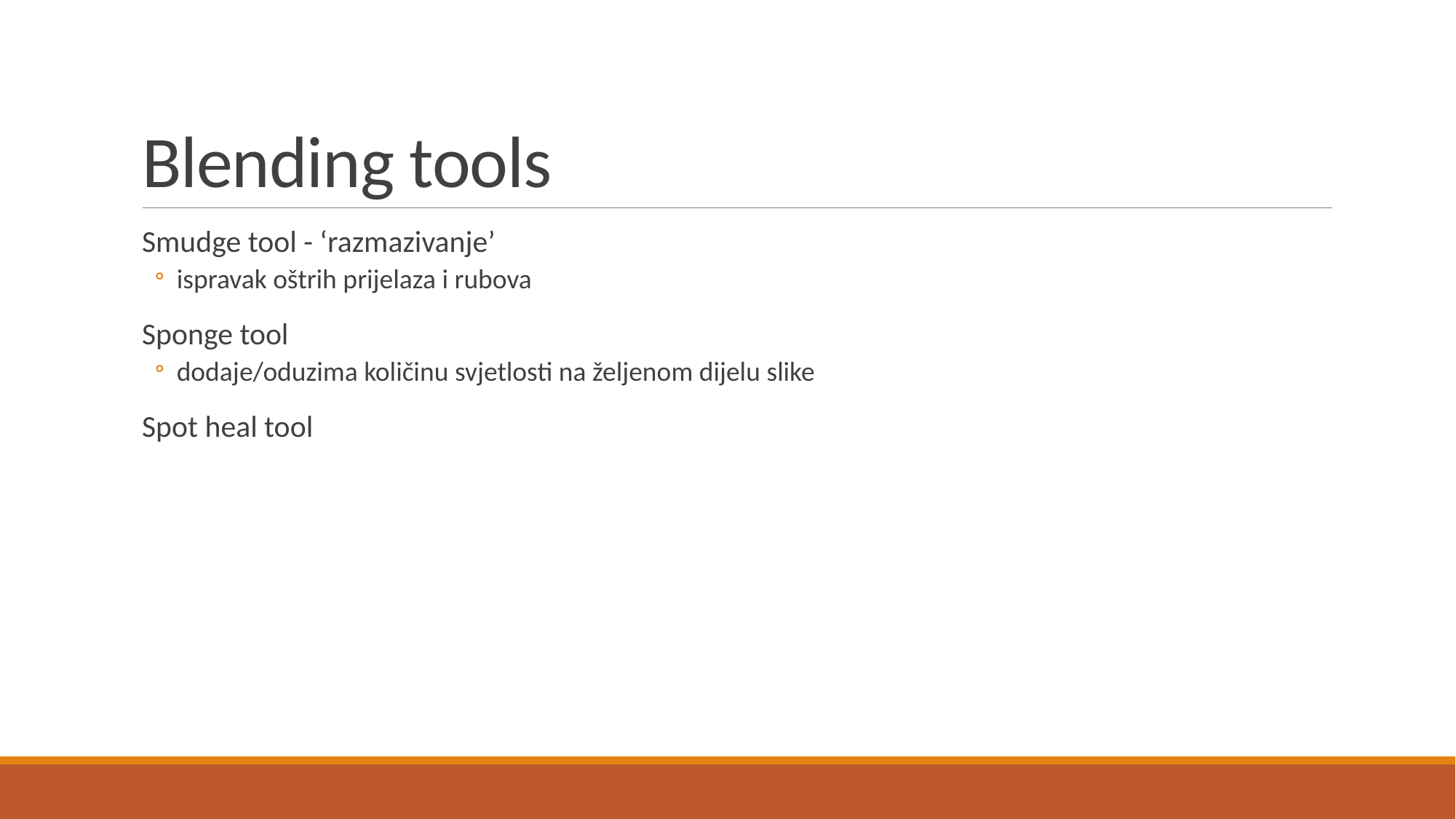

# Blending tools
Smudge tool - ‘razmazivanje’
ispravak oštrih prijelaza i rubova
Sponge tool
dodaje/oduzima količinu svjetlosti na željenom dijelu slike
Spot heal tool